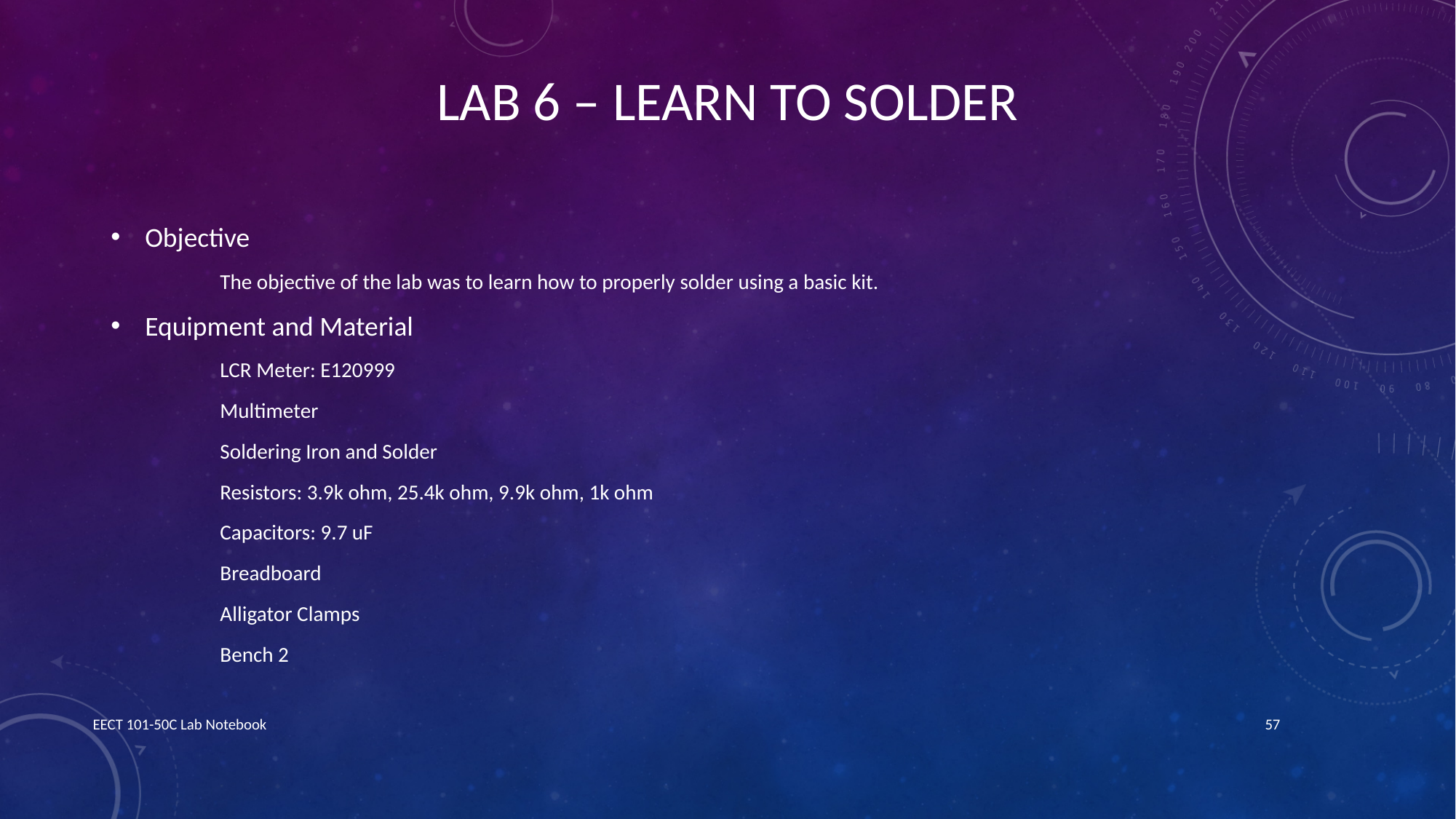

# Lab 6 – learn to solder
Objective
The objective of the lab was to learn how to properly solder using a basic kit.
Equipment and Material
LCR Meter: E120999
Multimeter
Soldering Iron and Solder
Resistors: 3.9k ohm, 25.4k ohm, 9.9k ohm, 1k ohm
Capacitors: 9.7 uF
Breadboard
Alligator Clamps
Bench 2
EECT 101-50C Lab Notebook
57